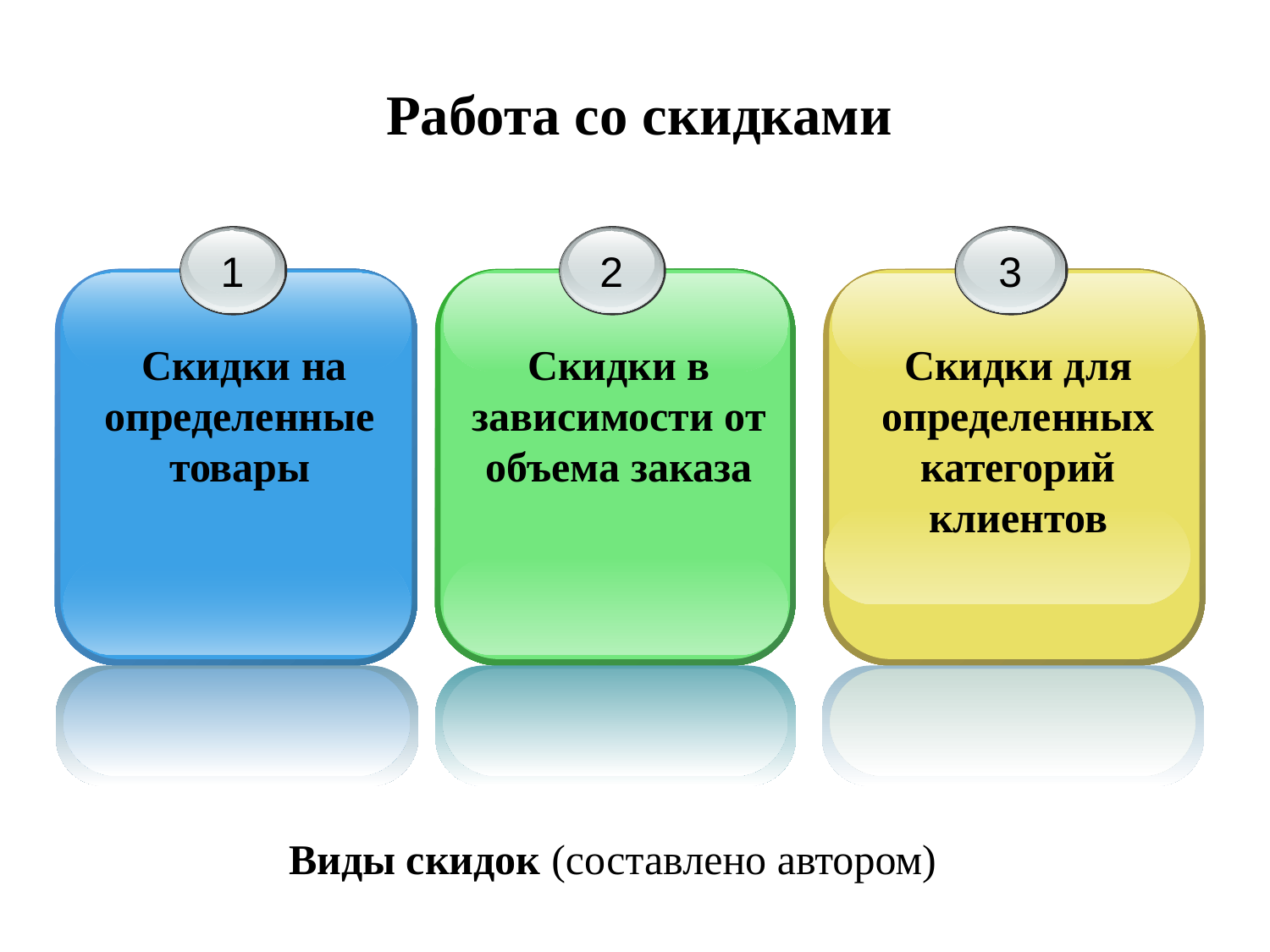

Работа со скидками

1

 Скидки на определенные товары

2

Скидки в зависимости от объема заказа

3

Скидки для определенных категорий клиентов

# Виды скидок (составлено автором)